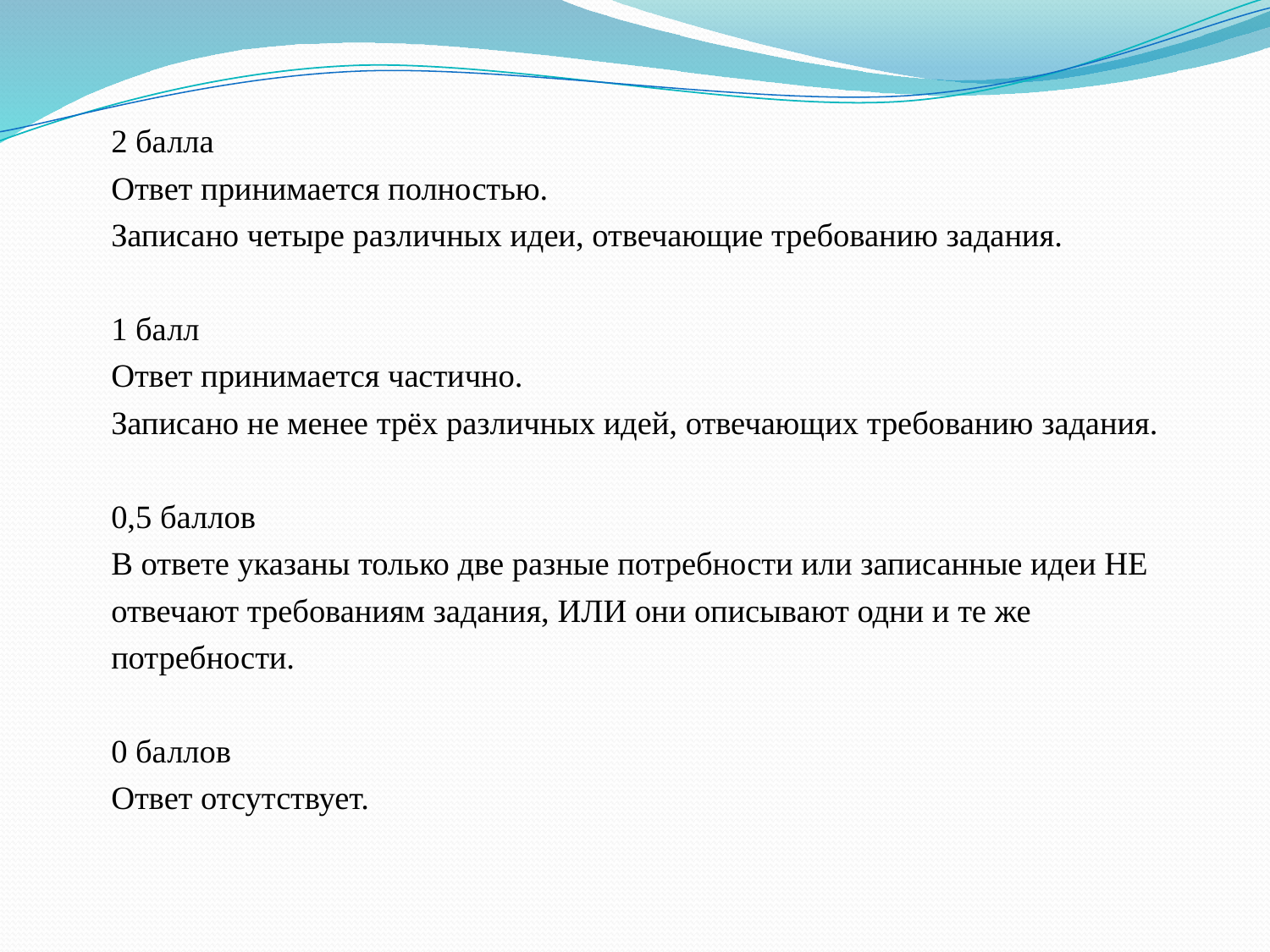

2 балла
 	Ответ принимается полностью.
	Записано четыре различных идеи, отвечающие требованию задания.

	1 балл
 	Ответ принимается частично.
	Записано не менее трёх различных идей, отвечающих требованию задания.

  	0,5 баллов
	В ответе указаны только две разные потребности или записанные идеи НЕ отвечают требованиям задания, ИЛИ они описывают одни и те же потребности.

	0 баллов
	Ответ отсутствует.